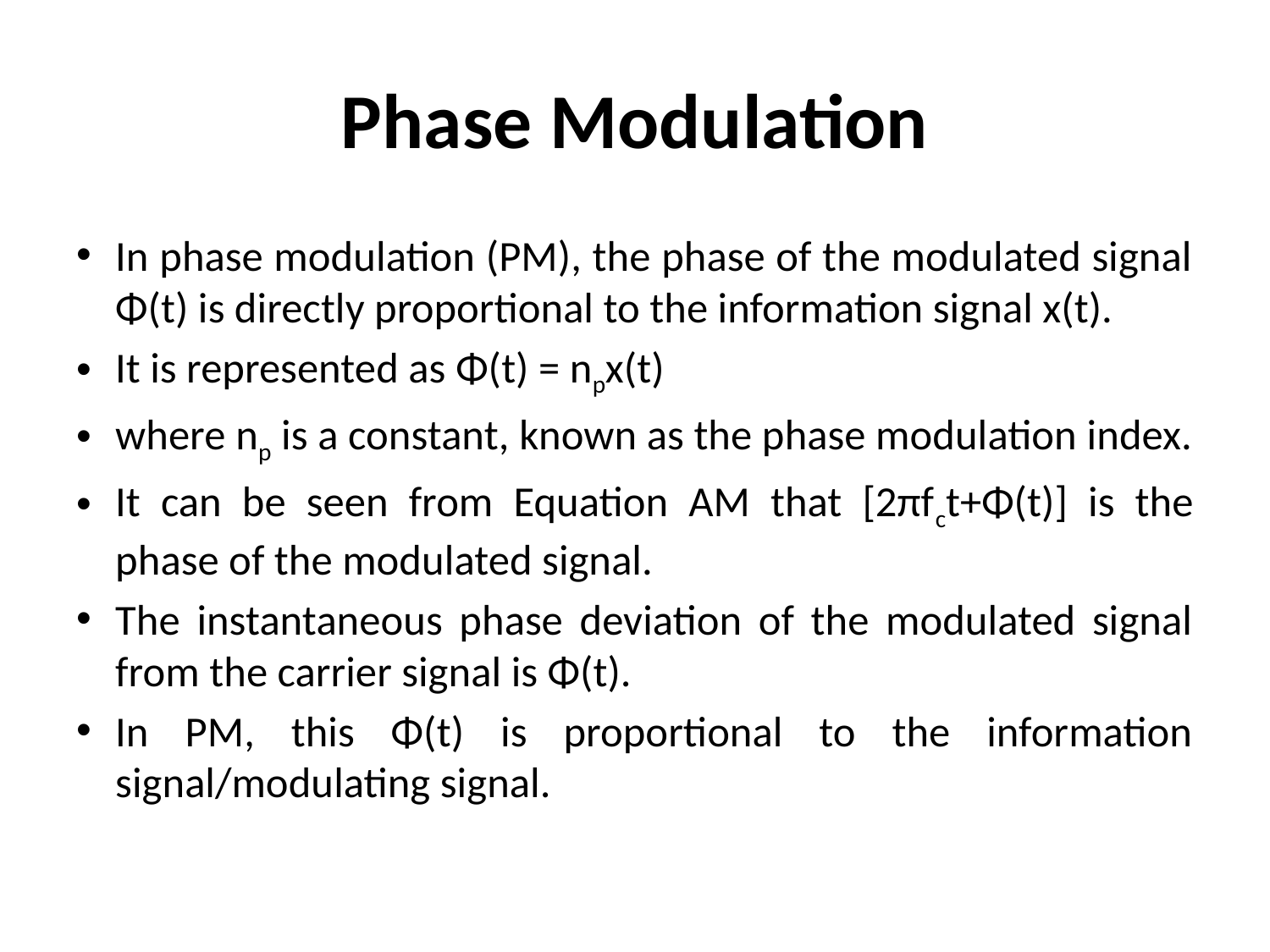

# Phase Modulation
In phase modulation (PM), the phase of the modulated signal Φ(t) is directly proportional to the information signal x(t).
It is represented as Φ(t) = npx(t)
where np is a constant, known as the phase modulation index.
It can be seen from Equation AM that [2πfct+Φ(t)] is the phase of the modulated signal.
The instantaneous phase deviation of the modulated signal from the carrier signal is Φ(t).
In PM, this Φ(t) is proportional to the information signal/modulating signal.